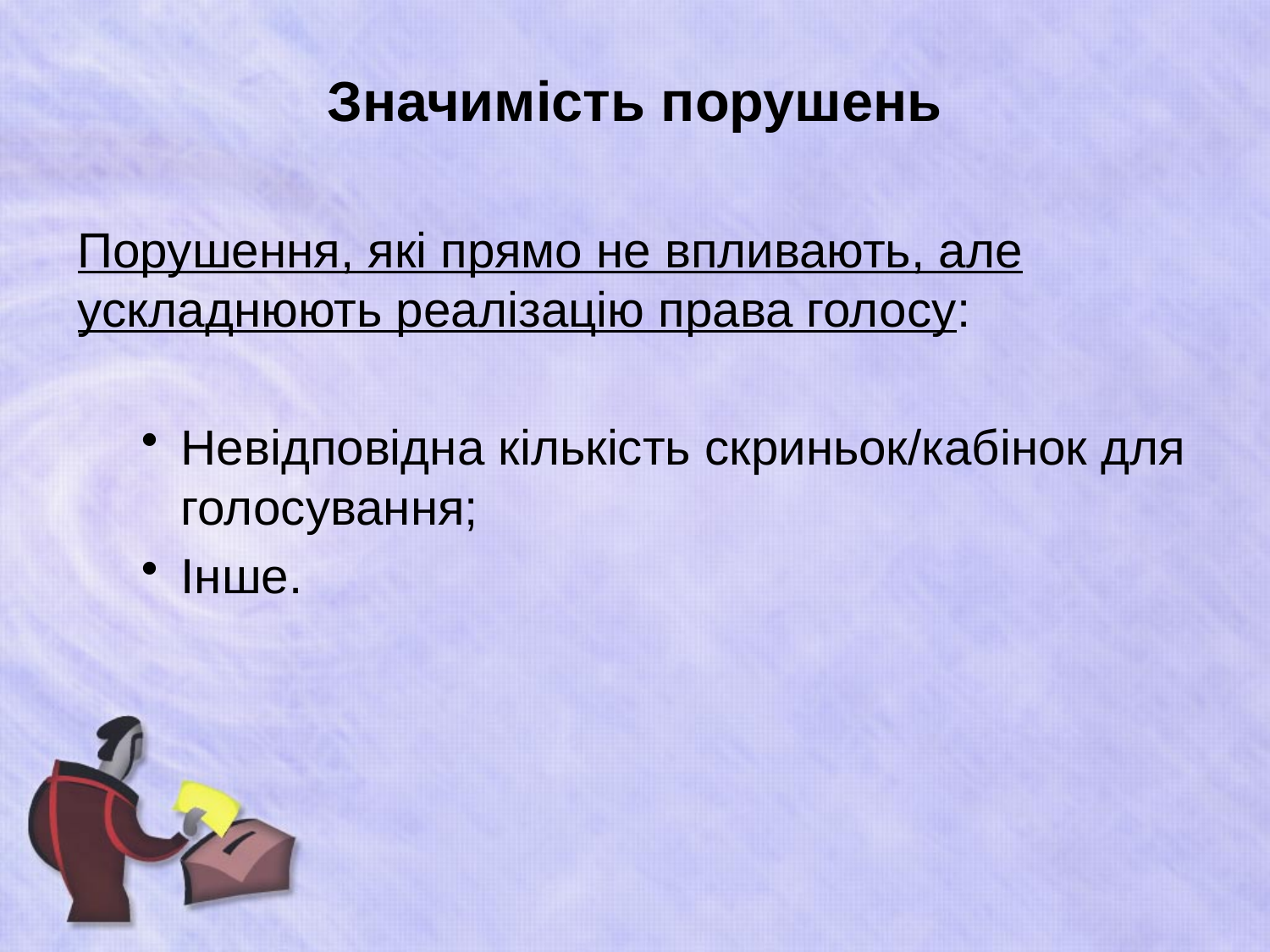

# Значимість порушень

Порушення, які прямо не впливають, але ускладнюють реалізацію права голосу:

Невідповідна кількість скриньок/кабінок для голосування;
Інше.